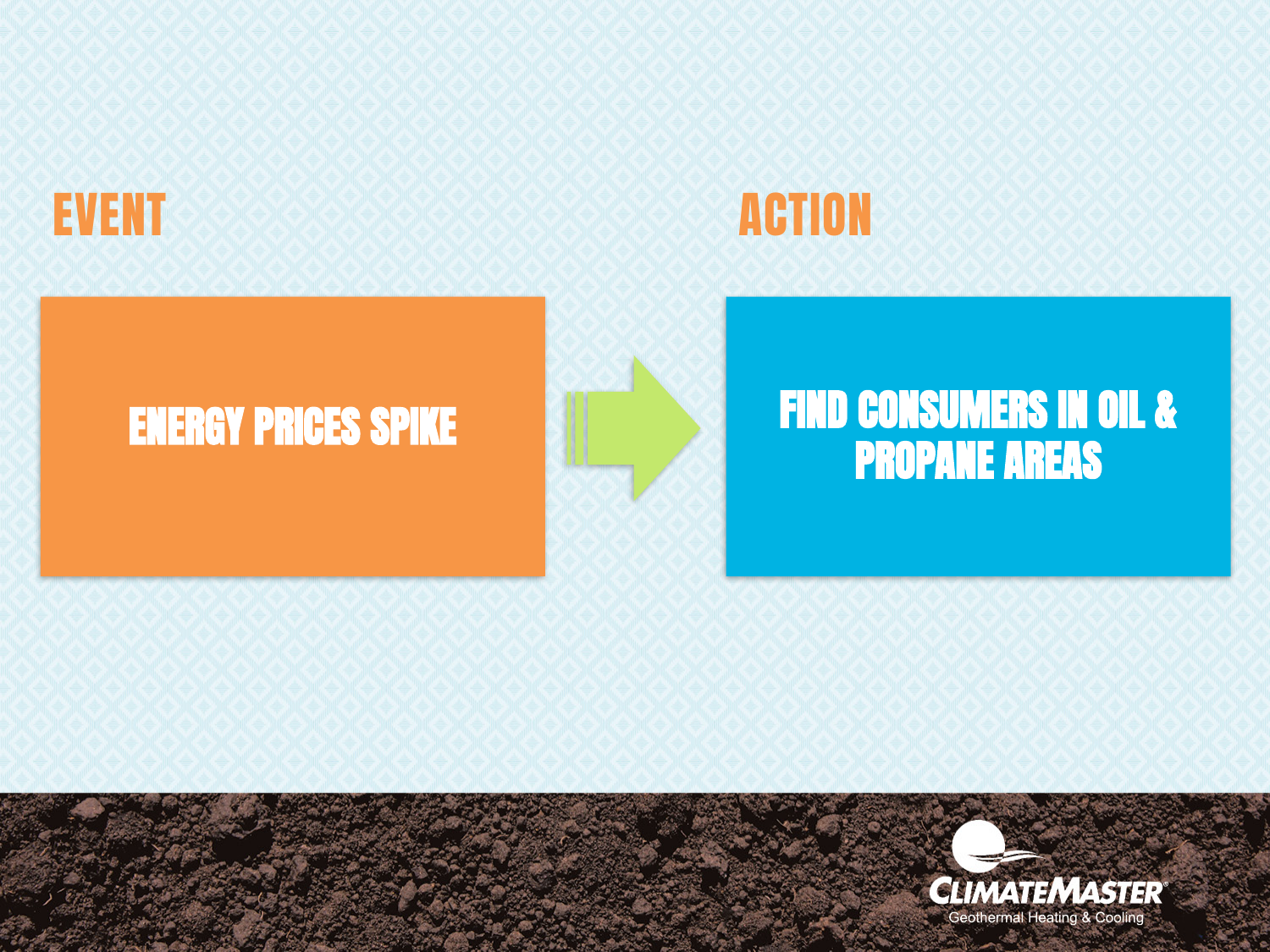

EVENT
ACTION
ENERGY PRICES SPIKE

FIND CONSUMERS IN OIL & PROPANE AREAS